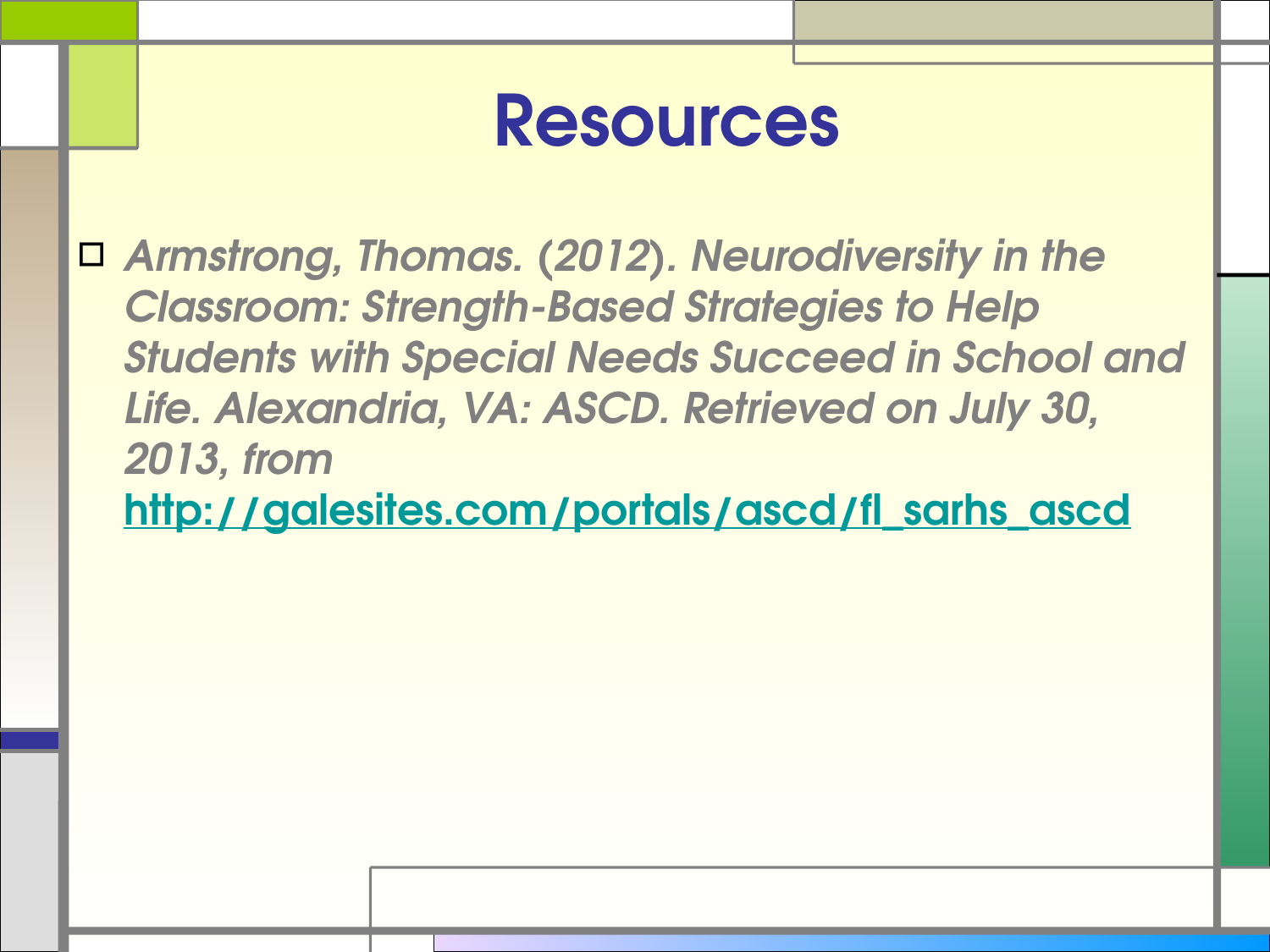

# Resources
Armstrong, Thomas. (2012). Neurodiversity in the Classroom: Strength-Based Strategies to Help Students with Special Needs Succeed in School and Life. Alexandria, VA: ASCD. Retrieved on July 30, 2013, from http://galesites.com/portals/ascd/fl_sarhs_ascd